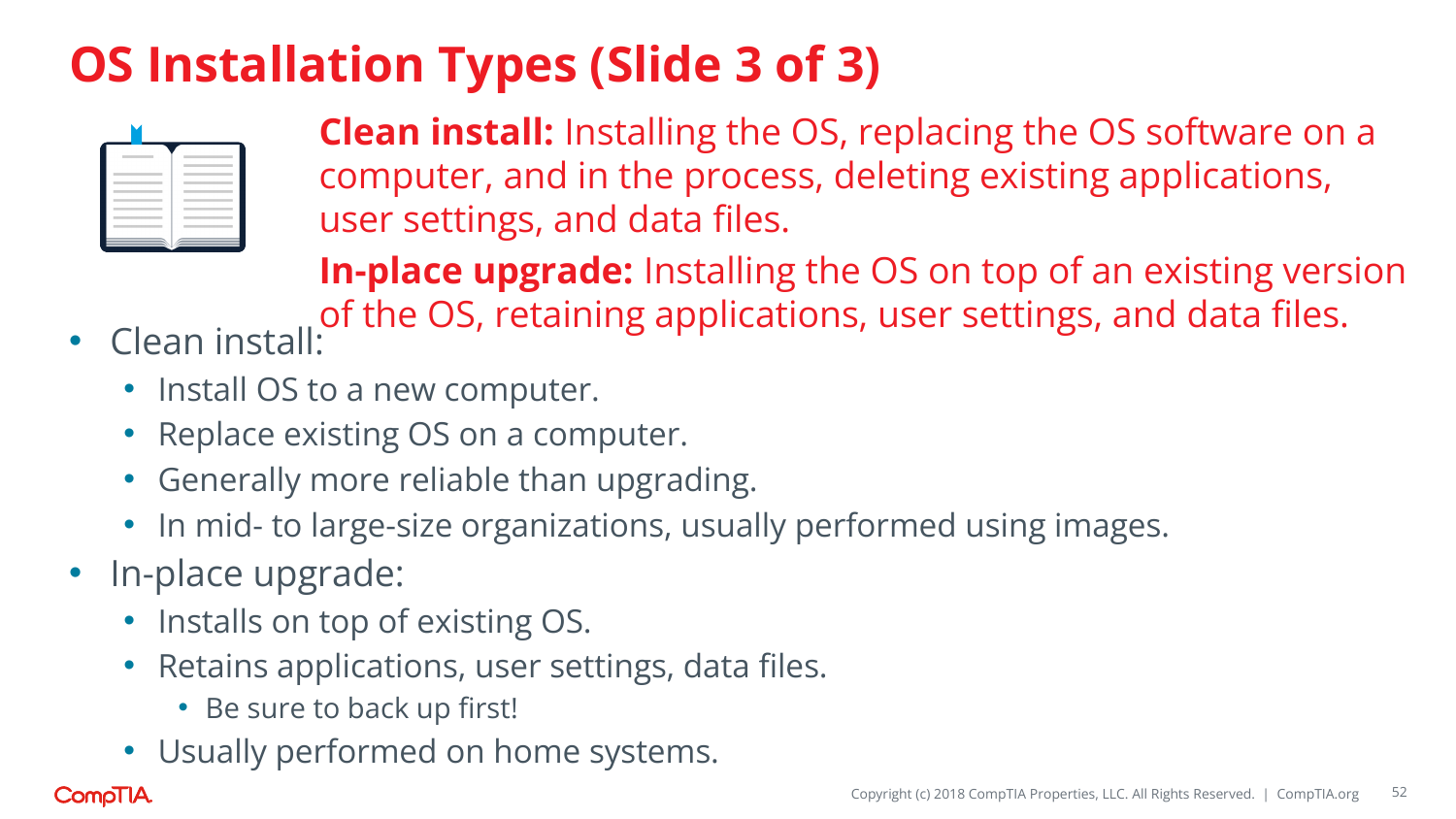

# OS Installation Types (Slide 3 of 3)
Clean install: Installing the OS, replacing the OS software on a computer, and in the process, deleting existing applications, user settings, and data files.
In-place upgrade: Installing the OS on top of an existing version of the OS, retaining applications, user settings, and data files.
Clean install:
Install OS to a new computer.
Replace existing OS on a computer.
Generally more reliable than upgrading.
In mid- to large-size organizations, usually performed using images.
In-place upgrade:
Installs on top of existing OS.
Retains applications, user settings, data files.
Be sure to back up first!
Usually performed on home systems.
52